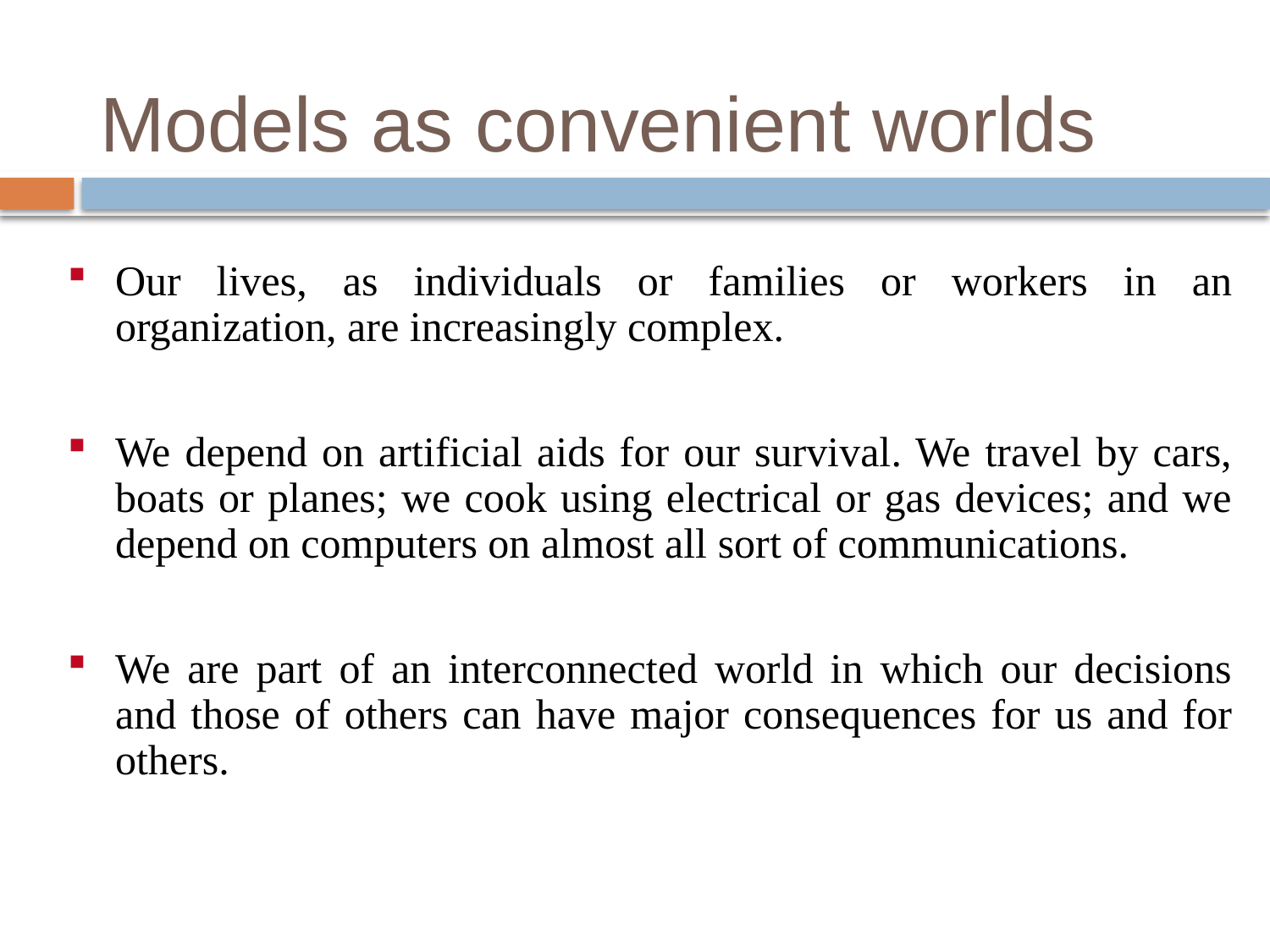

# Models as convenient worlds
Our lives, as individuals or families or workers in an organization, are increasingly complex.

We depend on artificial aids for our survival. We travel by cars, boats or planes; we cook using electrical or gas devices; and we depend on computers on almost all sort of communications.

We are part of an interconnected world in which our decisions and those of others can have major consequences for us and for others.